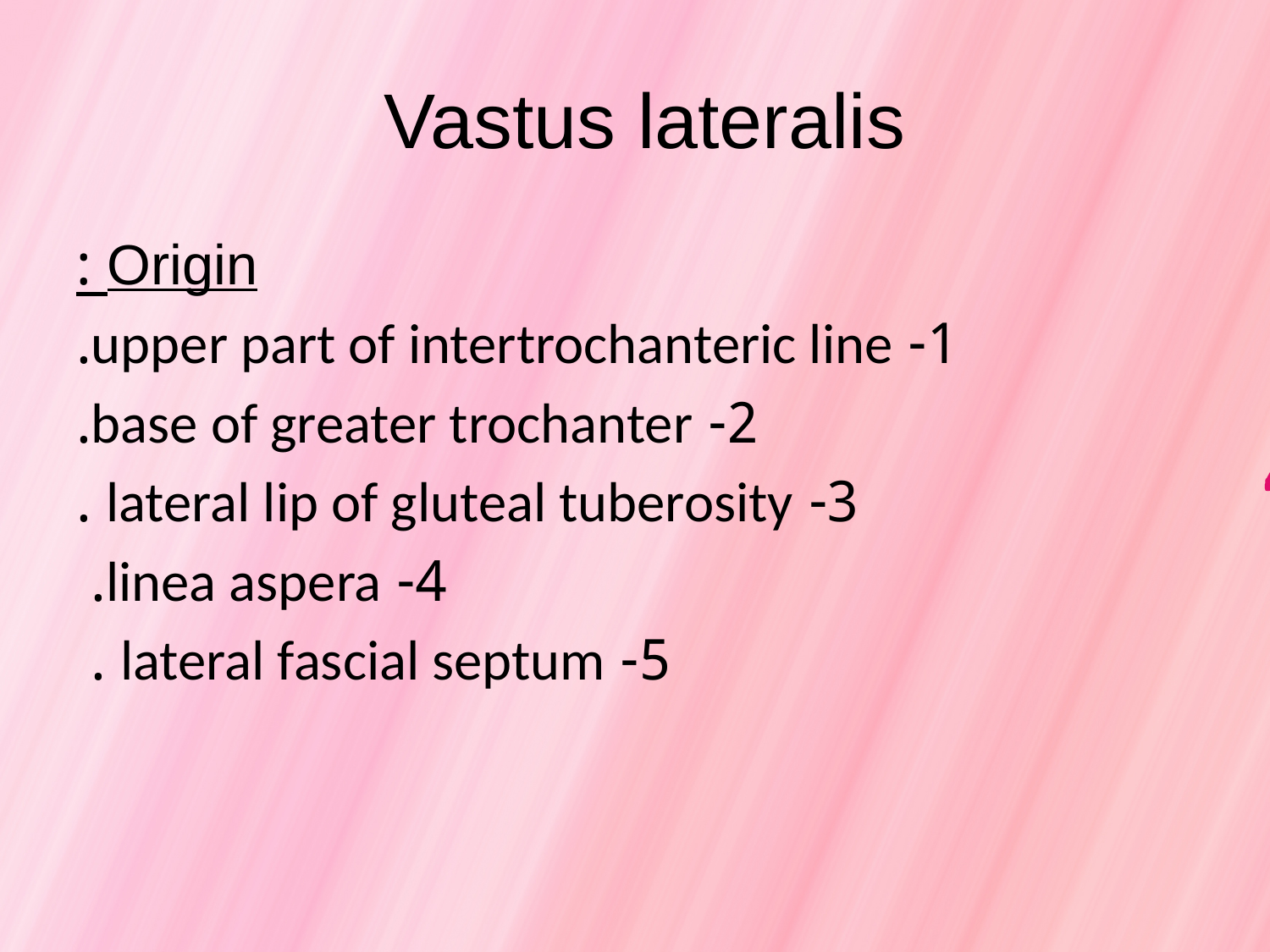

# Vastus lateralis
Origin :
1- upper part of intertrochanteric line.
2- base of greater trochanter.
3- lateral lip of gluteal tuberosity .
4- linea aspera.
5- lateral fascial septum .